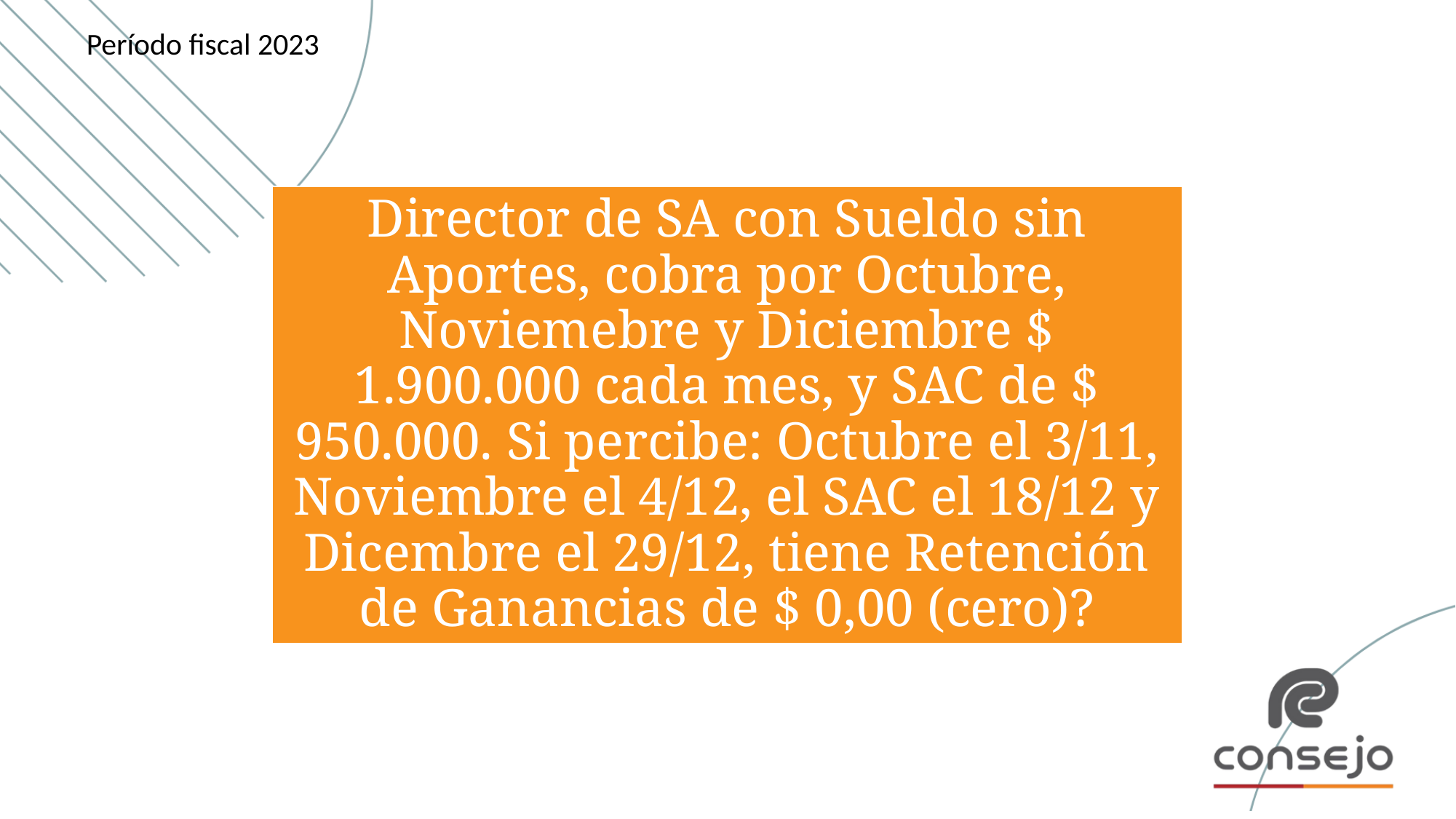

Período fiscal 2023
Director de SA con Sueldo sin Aportes, cobra por Octubre, Noviemebre y Diciembre $ 1.900.000 cada mes, y SAC de $ 950.000. Si percibe: Octubre el 3/11, Noviembre el 4/12, el SAC el 18/12 y Dicembre el 29/12, tiene Retención de Ganancias de $ 0,00 (cero)?